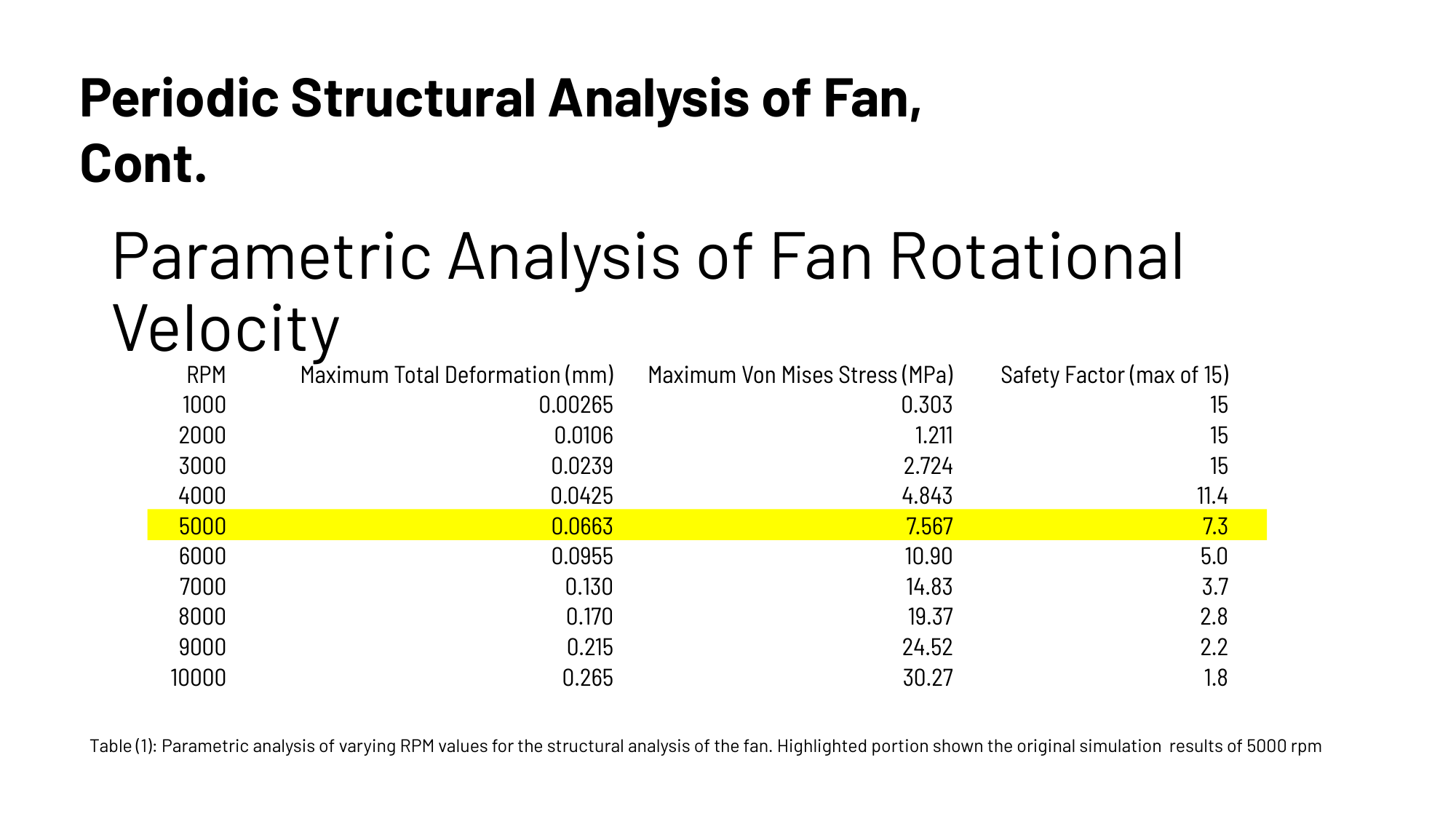

Periodic Structural Analysis of Fan, Cont.
# Parametric Analysis of Fan Rotational Velocity
| RPM | Maximum Total Deformation (mm) | Maximum Von Mises Stress (MPa) | Safety Factor (max of 15) |
| --- | --- | --- | --- |
| 1000 | 0.00265 | 0.303 | 15 |
| 2000 | 0.0106 | 1.211 | 15 |
| 3000 | 0.0239 | 2.724 | 15 |
| 4000 | 0.0425 | 4.843 | 11.4 |
| 5000 | 0.0663 | 7.567 | 7.3 |
| 6000 | 0.0955 | 10.90 | 5.0 |
| 7000 | 0.130 | 14.83 | 3.7 |
| 8000 | 0.170 | 19.37 | 2.8 |
| 9000 | 0.215 | 24.52 | 2.2 |
| 10000 | 0.265 | 30.27 | 1.8 |

Table (1): Parametric analysis of varying RPM values for the structural analysis of the fan. Highlighted portion shown the original simulation  results of 5000 rpm